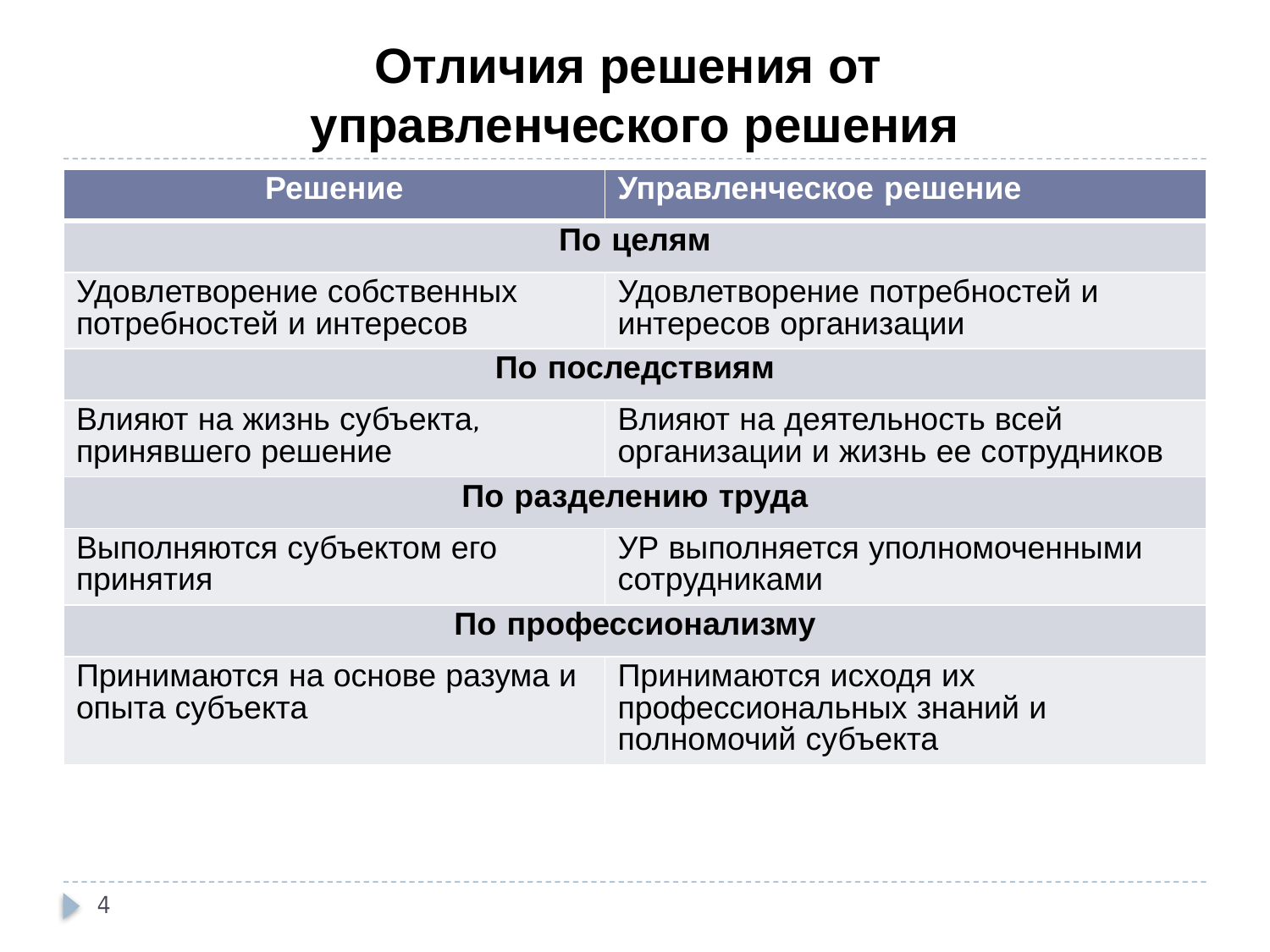

# Отличия решения от управленческого решения
| Решение | Управленческое решение |
| --- | --- |
| По целям |  |
| Удовлетворение собственных потребностей и интересов | Удовлетворение потребностей и интересов организации |
| По последствиям |  |
| Влияют на жизнь субъекта, принявшего решение | Влияют на деятельность всей организации и жизнь ее сотрудников |
| По разделению труда |  |
| Выполняются субъектом его принятия | УР выполняется уполномоченными сотрудниками |
| По профессионализму |  |
| Принимаются на основе разума и опыта субъекта | Принимаются исходя их профессиональных знаний и полномочий субъекта |
4